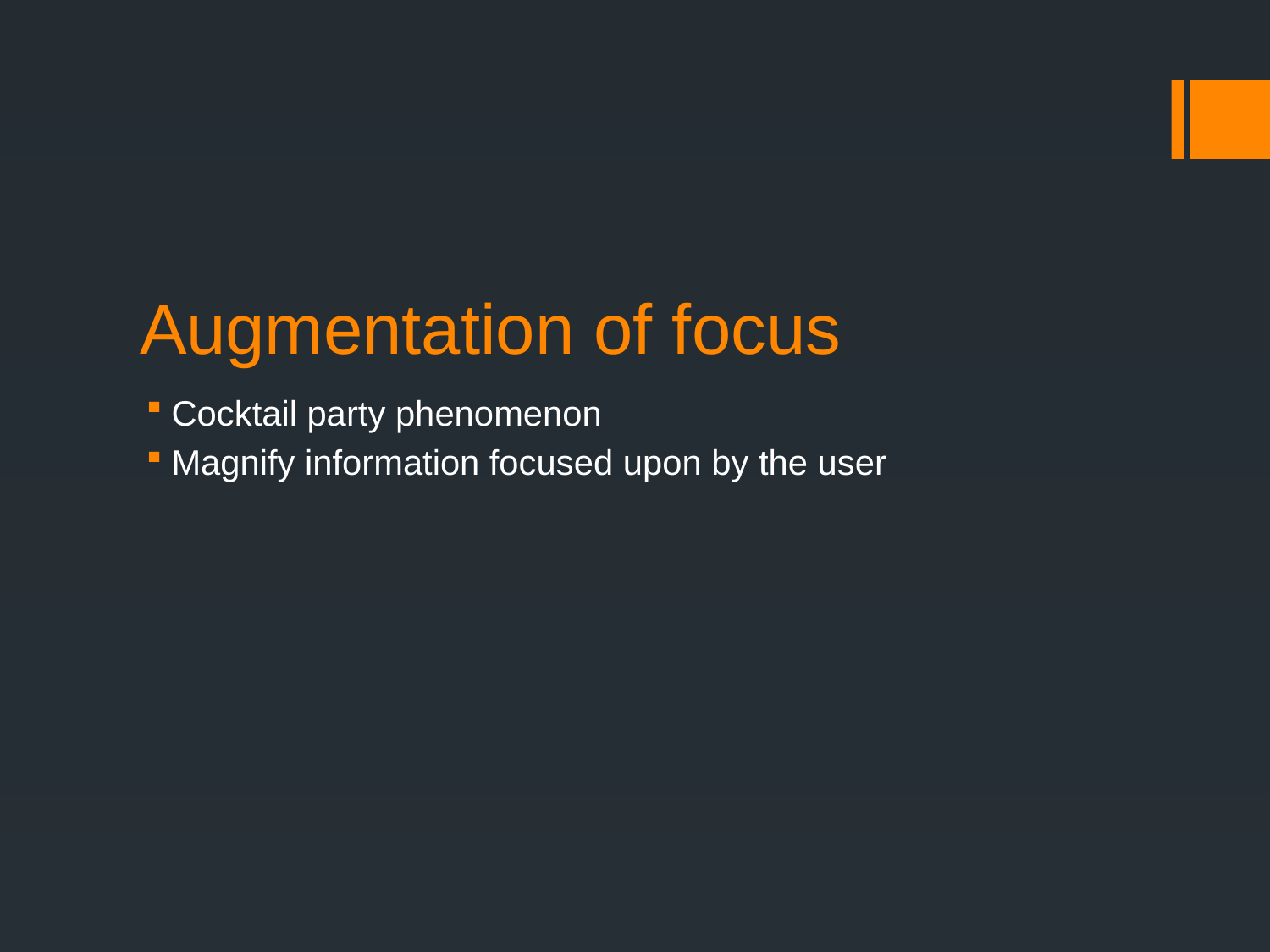

# Augmentation of focus
Cocktail party phenomenon
Magnify information focused upon by the user